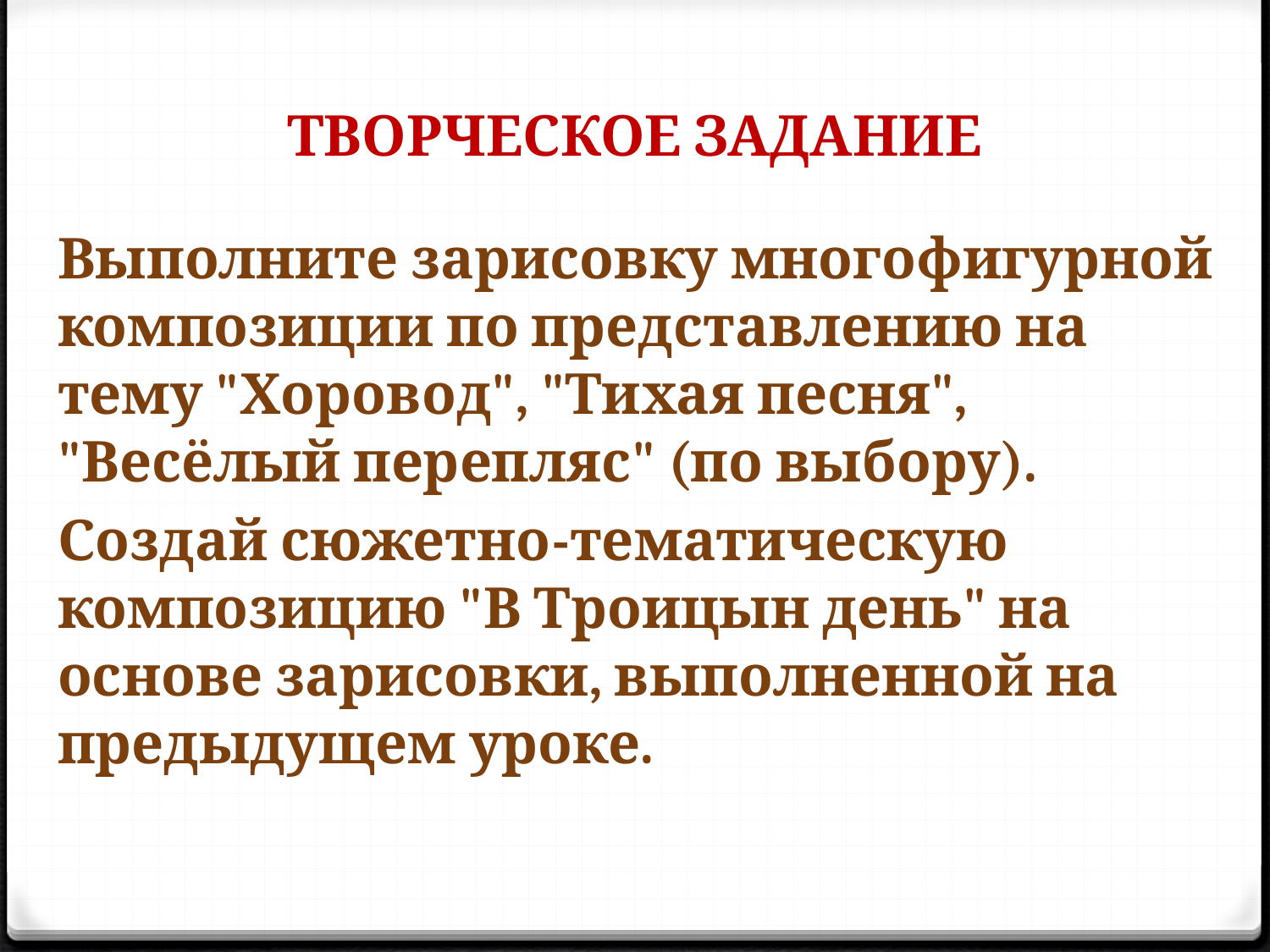

# ТВОРЧЕСКОЕ ЗАДАНИЕ
Выполните зарисовку многофигурной композиции по представлению на тему "Хоровод", "Тихая песня", "Весёлый перепляс" (по выбору).
Создай сюжетно-тематическую композицию "В Троицын день" на основе зарисовки, выполненной на предыдущем уроке.